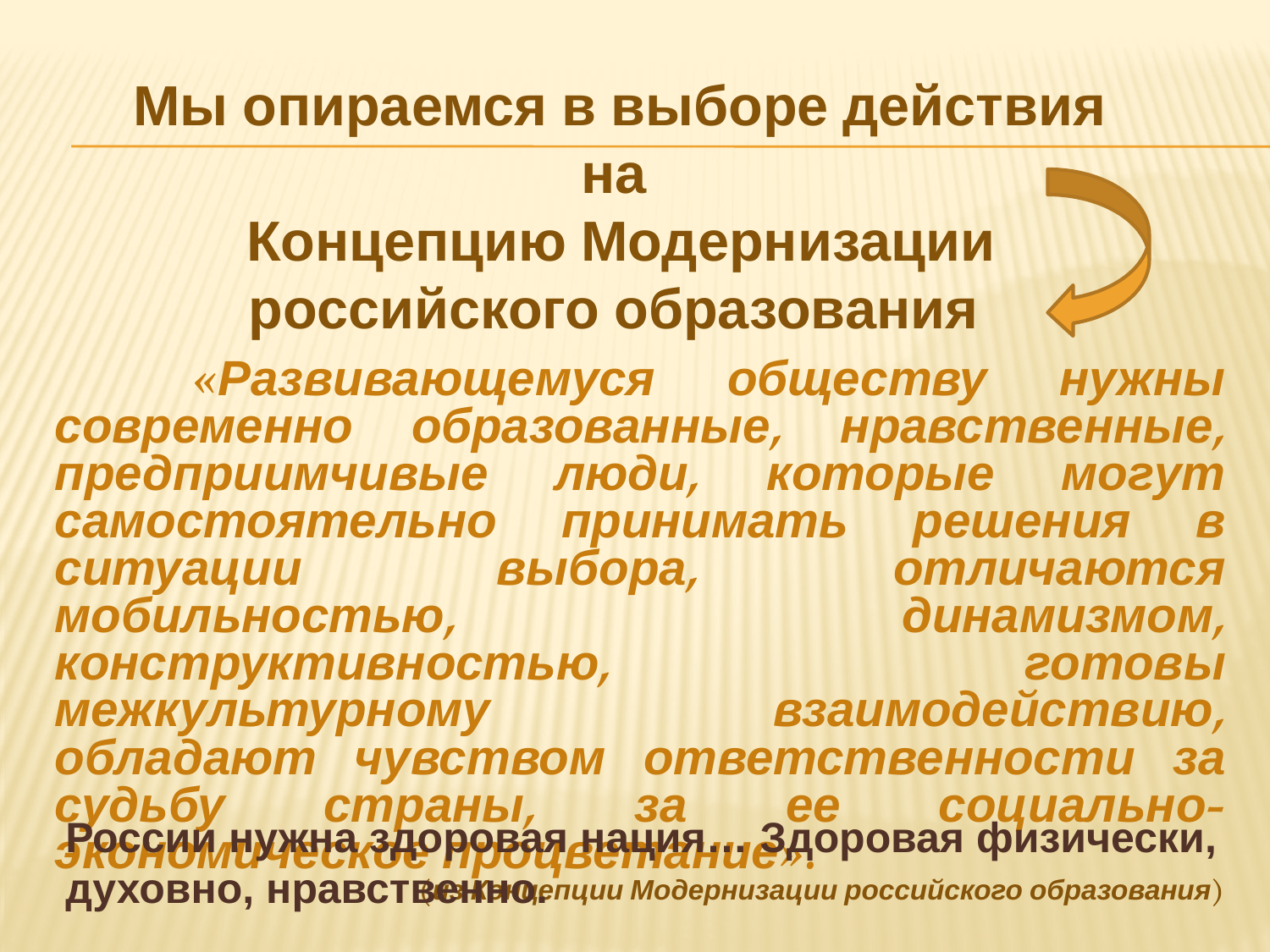

Мы опираемся в выборе действия на
 Концепцию Модернизации российского образования

  «Развивающемуся обществу нужны современно образованные, нравственные, предприимчивые люди, которые могут самостоятельно принимать решения в ситуации выбора, отличаются мобильностью, динамизмом, конструктивностью, готовы межкультурному взаимодействию, обладают чувством ответственности за судьбу страны, за ее социально-экономическое процветание».
(из Концепции Модернизации российского образования)

России нужна здоровая нация… Здоровая физически, духовно, нравственно.